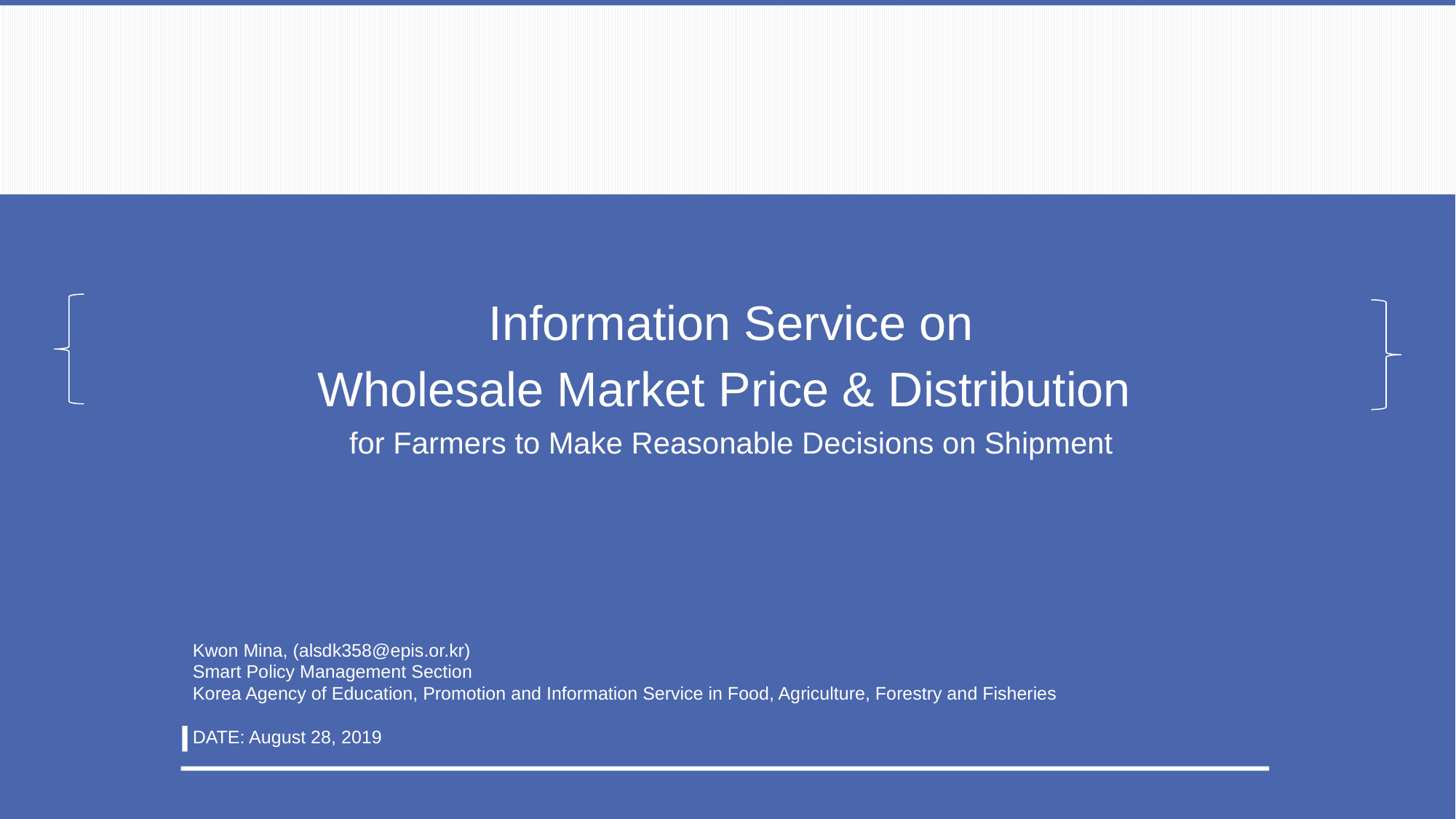

Information Service on
Wholesale Market Price & Distribution
for Farmers to Make Reasonable Decisions on Shipment

Kwon Mina, (alsdk358@epis.or.kr)
Smart Policy Management Section
Korea Agency of Education, Promotion and Information Service in Food, Agriculture, Forestry and Fisheries

DATE: August 28, 2019